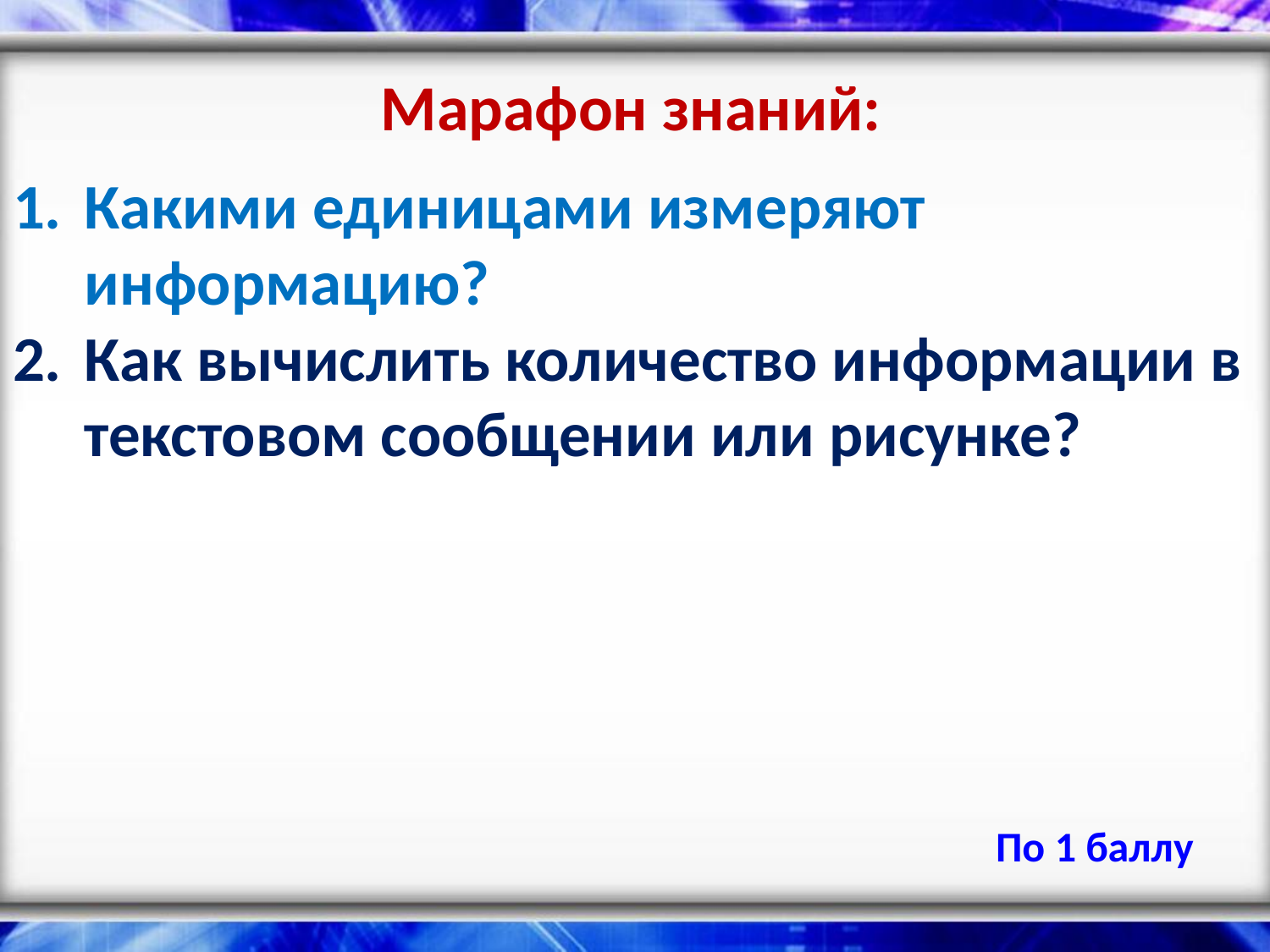

# Марафон знаний:
Какими единицами измеряют информацию?
Как вычислить количество информации в текстовом сообщении или рисунке?

По 1 баллу